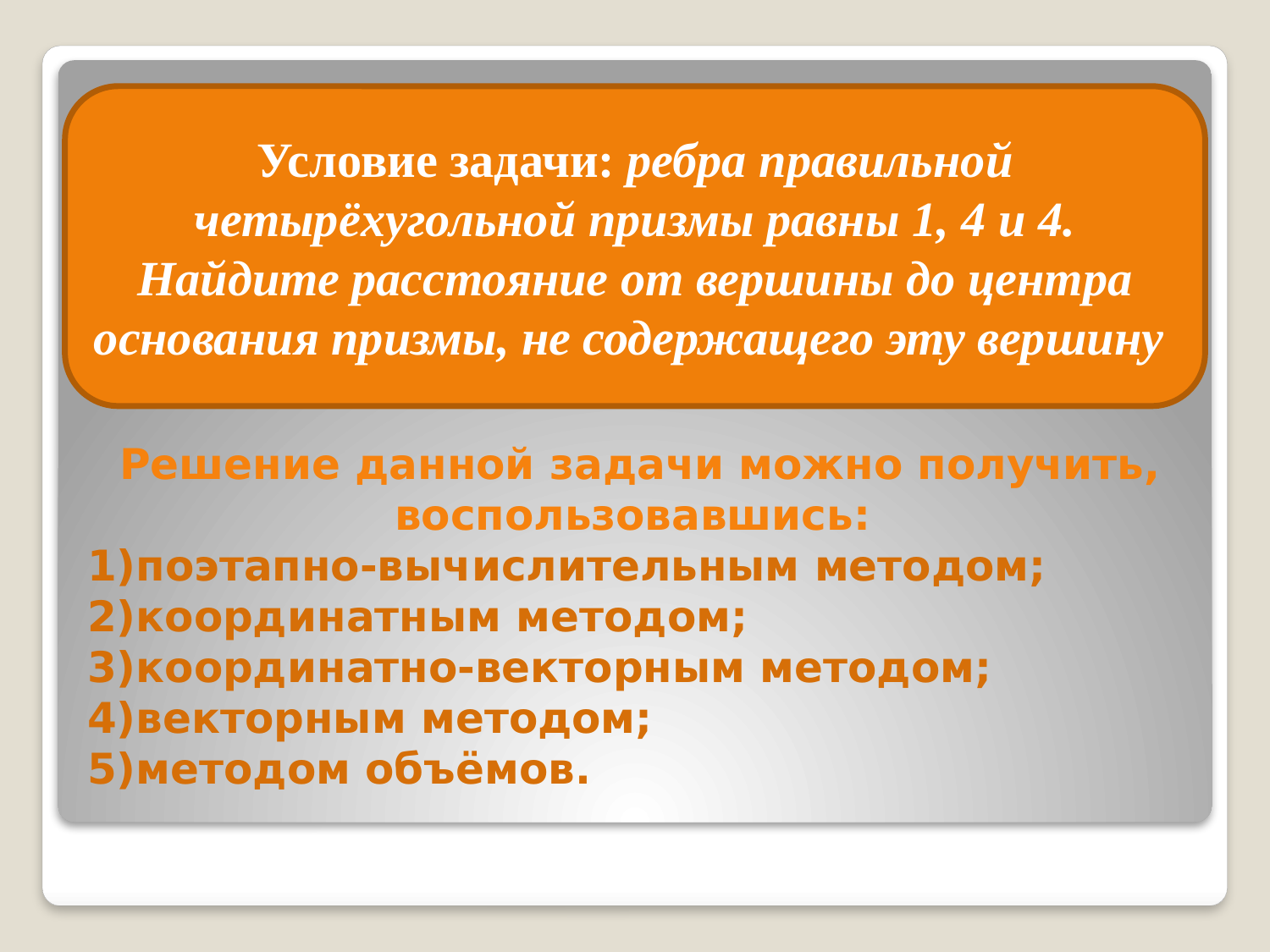

Условие задачи: ребра правильной четырёхугольной призмы равны 1, 4 и 4. Найдите расстояние от вершины до центра основания призмы, не содержащего эту вершину
Решение данной задачи можно получить, воспользовавшись:
поэтапно-вычислительным методом;
координатным методом;
координатно-векторным методом;
векторным методом;
методом объёмов.